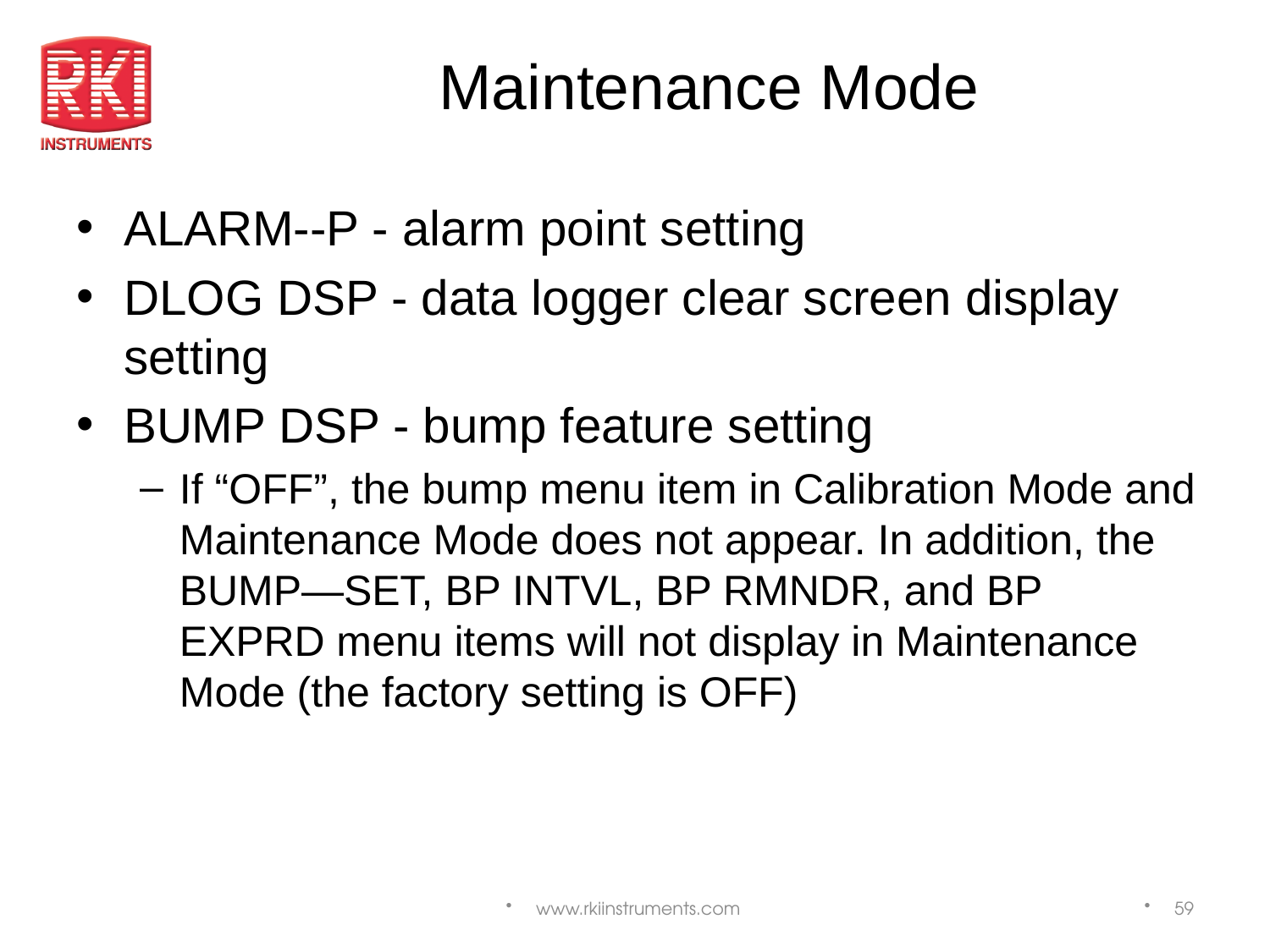

# Maintenance Mode
ALARM--P - alarm point setting
DLOG DSP - data logger clear screen display setting
BUMP DSP - bump feature setting
If “OFF”, the bump menu item in Calibration Mode and Maintenance Mode does not appear. In addition, the BUMP—SET, BP INTVL, BP RMNDR, and BP EXPRD menu items will not display in Maintenance Mode (the factory setting is OFF)
www.rkiinstruments.com
59